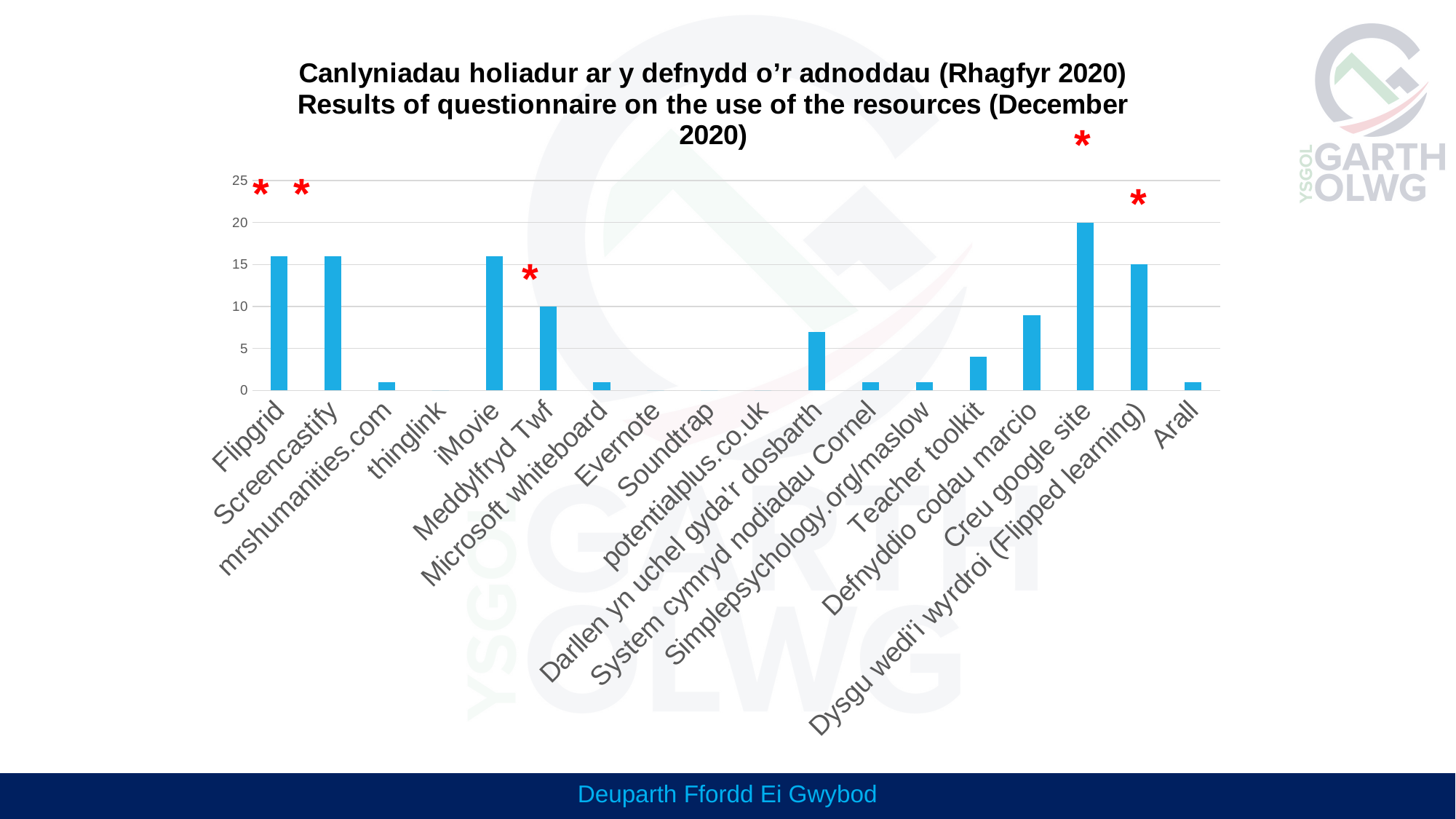

### Chart: Canlyniadau holiadur ar y defnydd o’r adnoddau (Rhagfyr 2020)
Results of questionnaire on the use of the resources (December 2020)

| Category |  |
|---|---|
| Flipgrid | 16.0 |
| Screencastify | 16.0 |
| mrshumanities.com | 1.0 |
| thinglink | 0.0 |
| iMovie | 16.0 |
| Meddylfryd Twf | 10.0 |
| Microsoft whiteboard | 1.0 |
| Evernote | 0.0 |
| Soundtrap | 0.0 |
| potentialplus.co.uk | 0.0 |
| Darllen yn uchel gyda'r dosbarth | 7.0 |
| System cymryd nodiadau Cornel | 1.0 |
| Simplepsychology.org/maslow | 1.0 |
| Teacher toolkit | 4.0 |
| Defnyddio codau marcio | 9.0 |
| Creu google site | 20.0 |
| Dysgu wedi'i wyrdroi (Flipped learning) | 15.0 |
| Arall | 1.0 |
 *
 *  *